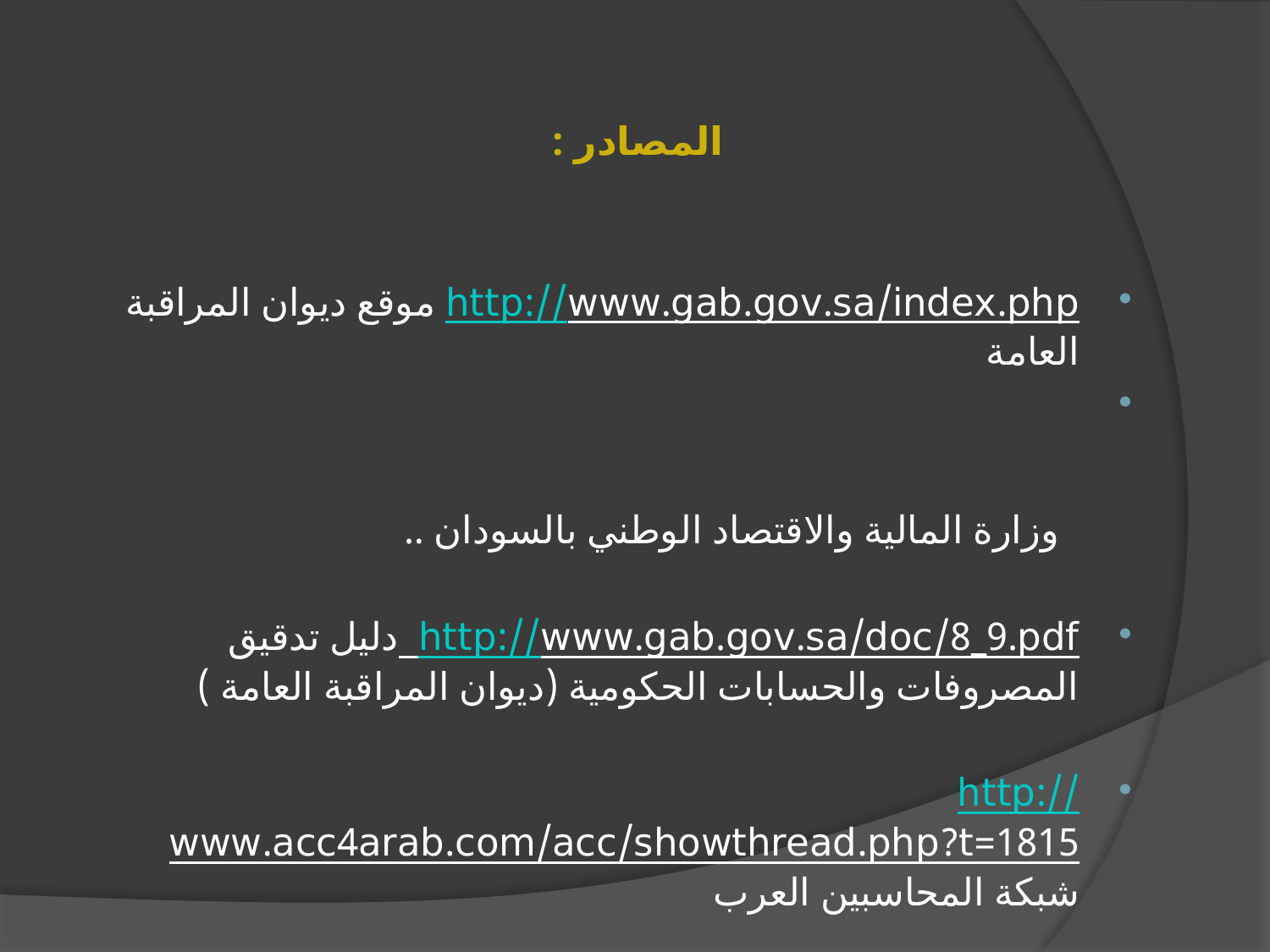

# المصادر :

http://www.gab.gov.sa/index.php موقع ديوان المراقبة العامة
http://www.mof.gov.sd/viewer.php?target=dept_guider&display=PublicBodiesCompaniesGovernmentInvestment  وزارة المالية والاقتصاد الوطني بالسودان ..

http://www.gab.gov.sa/doc/8_9.pdf  دليل تدقيق المصروفات والحسابات الحكومية (ديوان المراقبة العامة )

http://www.acc4arab.com/acc/showthread.php?t=1815شبكة المحاسبين العرب